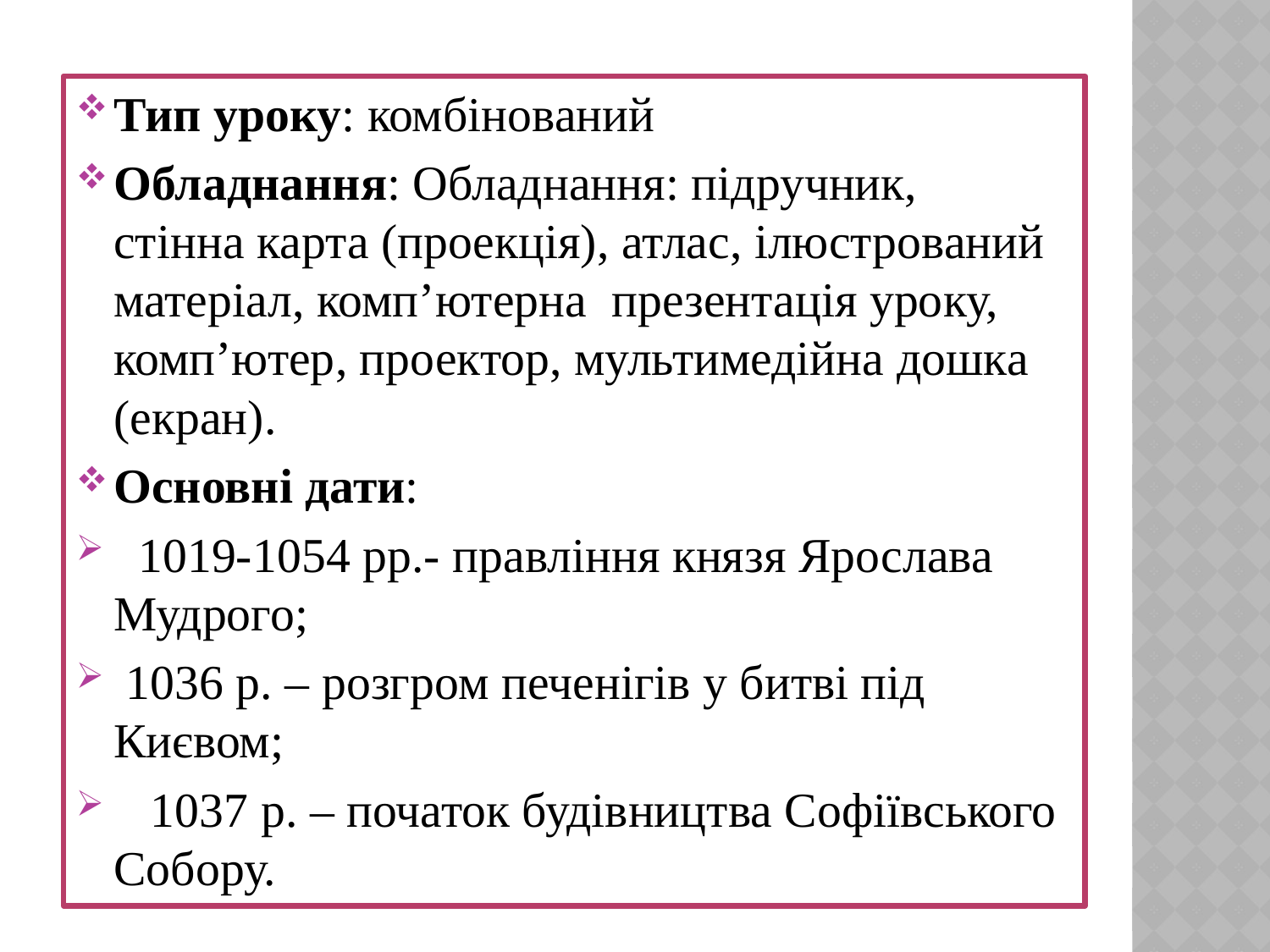

Тип уроку: комбінований
Обладнання: Обладнання: підручник,  стінна карта (проекція), атлас, ілюстрований матеріал, комп’ютерна  презентація уроку, комп’ютер, проектор, мультимедійна дошка (екран).
Основні дати:
  1019-1054 рр.- правління князя Ярослава Мудрого;
 1036 р. – розгром печенігів у битві під Києвом;
   1037 р. – початок будівництва Софіївського Собору.